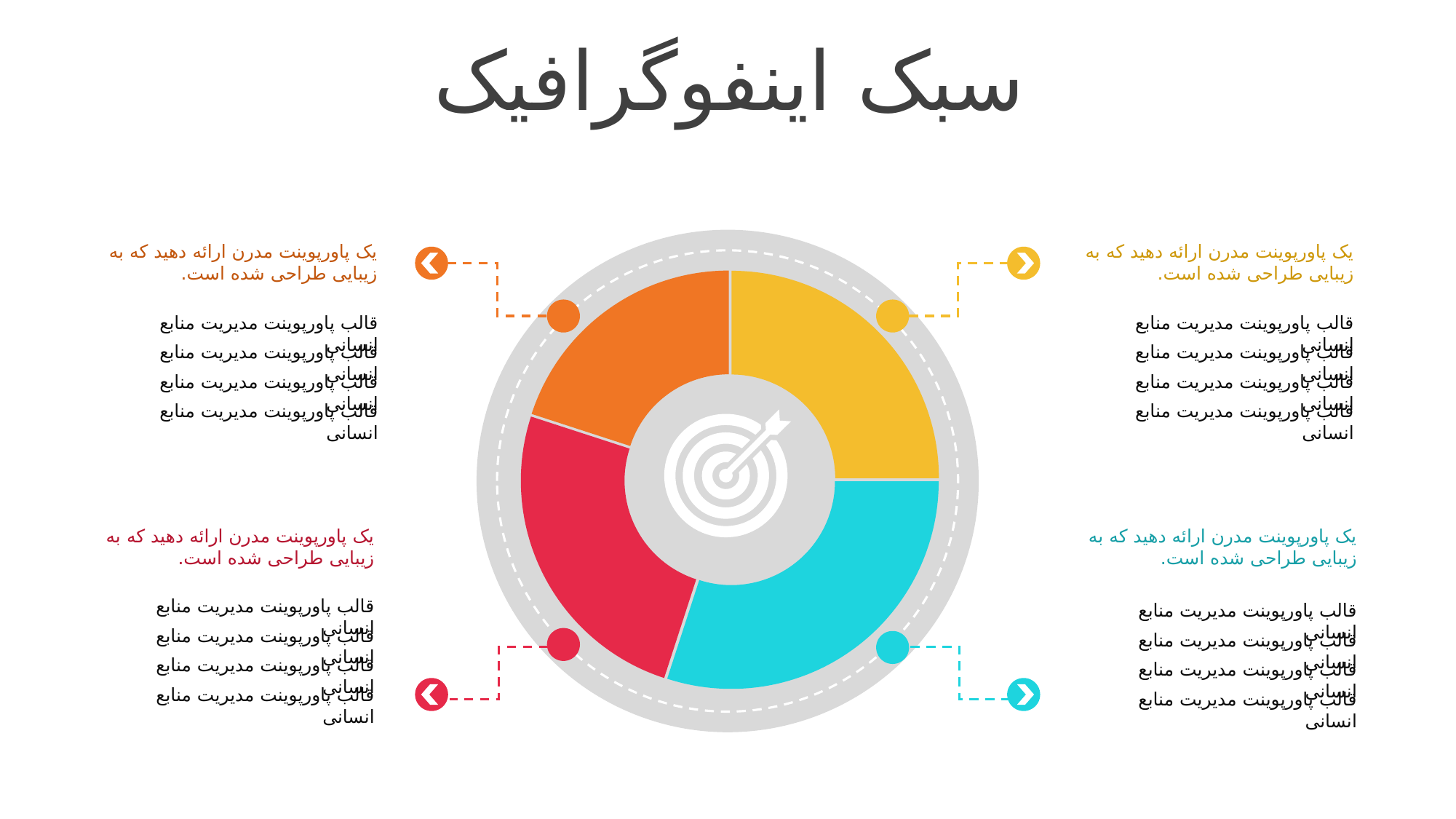

سبک اینفوگرافیک

یک پاورپوینت مدرن ارائه دهید که به زیبایی طراحی شده است.
یک پاورپوینت مدرن ارائه دهید که به زیبایی طراحی شده است.
قالب پاورپوینت مدیریت منابع انسانی
قالب پاورپوینت مدیریت منابع انسانی
قالب پاورپوینت مدیریت منابع انسانی
قالب پاورپوینت مدیریت منابع انسانی

### Chart

| Category |  |
|---|---|

قالب پاورپوینت مدیریت منابع انسانی
قالب پاورپوینت مدیریت منابع انسانی
قالب پاورپوینت مدیریت منابع انسانی
قالب پاورپوینت مدیریت منابع انسانی

یک پاورپوینت مدرن ارائه دهید که به زیبایی طراحی شده است.
یک پاورپوینت مدرن ارائه دهید که به زیبایی طراحی شده است.
قالب پاورپوینت مدیریت منابع انسانی
قالب پاورپوینت مدیریت منابع انسانی

قالب پاورپوینت مدیریت منابع انسانی

قالب پاورپوینت مدیریت منابع انسانی
قالب پاورپوینت مدیریت منابع انسانی
قالب پاورپوینت مدیریت منابع انسانی

قالب پاورپوینت مدیریت منابع انسانی
قالب پاورپوینت مدیریت منابع انسانی